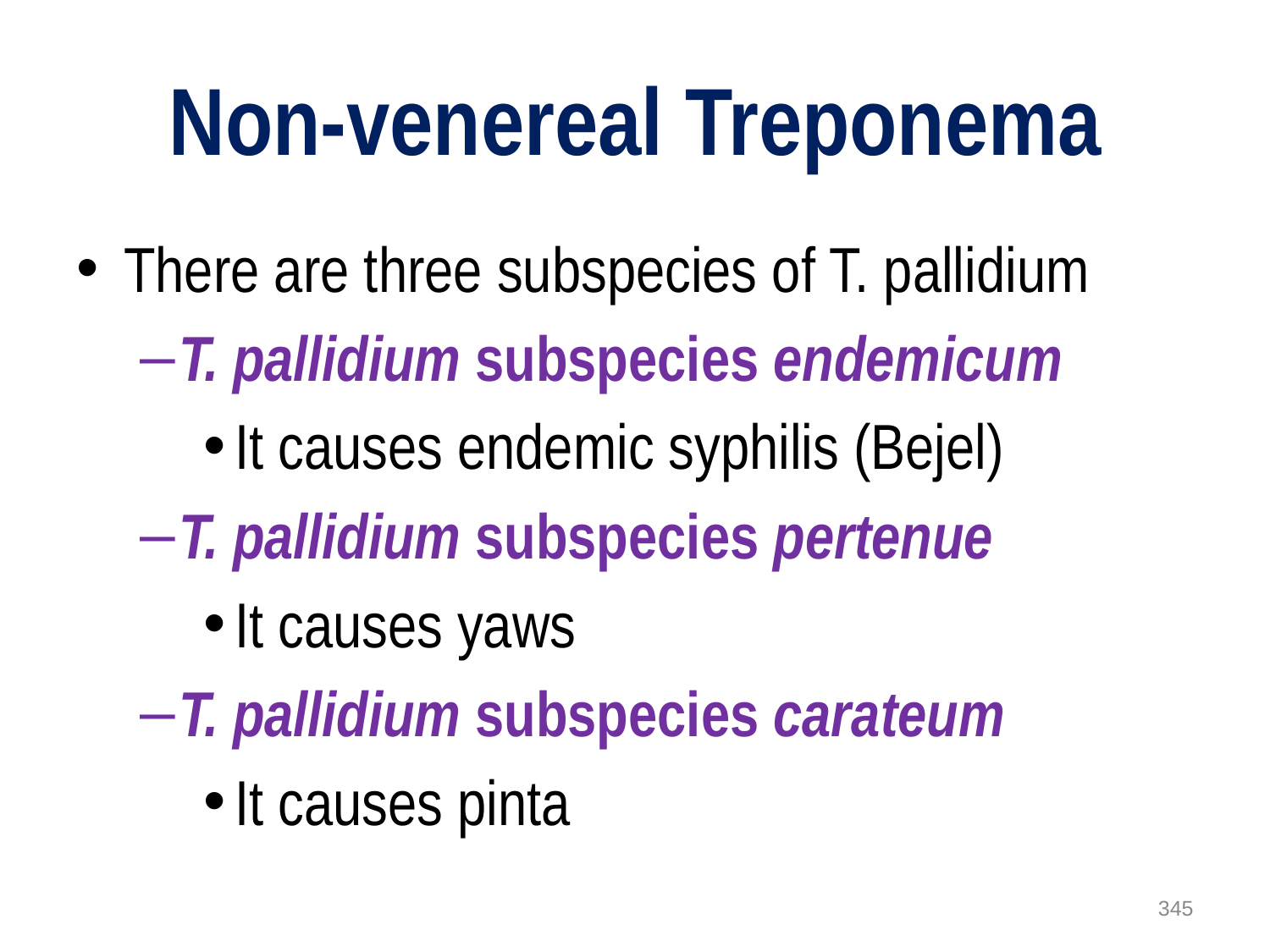

# Non-venereal Treponema
There are three subspecies of T. pallidium
T. pallidium subspecies endemicum
It causes endemic syphilis (Bejel)
T. pallidium subspecies pertenue
It causes yaws
T. pallidium subspecies carateum
It causes pinta

345